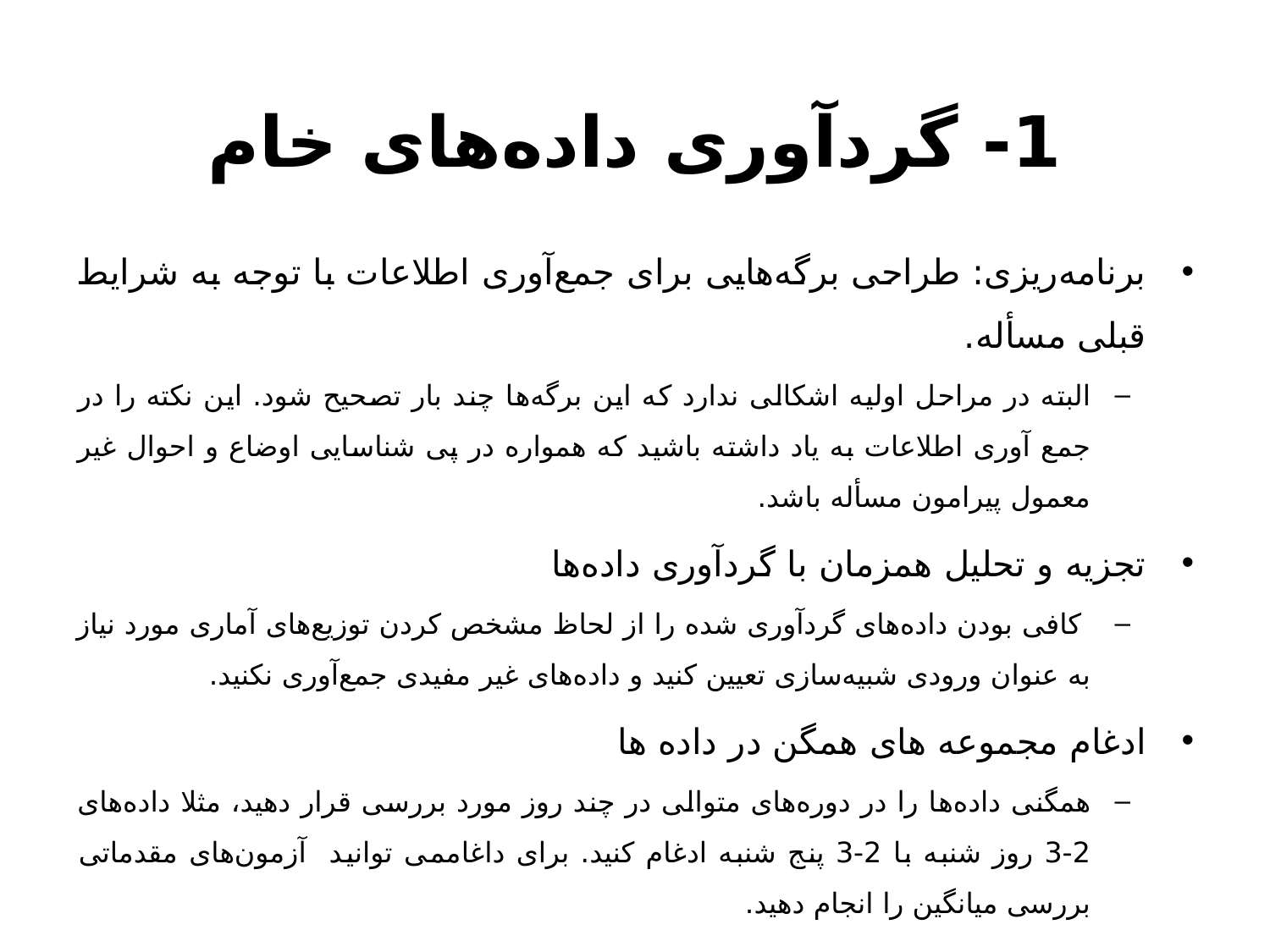

# 1- گردآوری داده‌های خام
برنامه‌ریزی: طراحی برگه‌هایی برای جمع‌آوری اطلاعات با توجه به شرایط قبلی مسأله.
البته در مراحل اولیه اشکالی ندارد که این برگه‌ها چند بار تصحیح شود. این نکته را در جمع آوری اطلاعات به یاد داشته باشید که همواره در پی شناسایی اوضاع و احوال غیر معمول پیرامون مسأله باشد.
تجزیه و تحلیل همزمان با گردآوری داده‌ها
 کافی بودن داده‌های گردآوری شده را از لحاظ مشخص کردن توزیع‌های آماری مورد نیاز به عنوان ورودی شبیه‌سازی تعیین کنید و داده‌های غیر مفیدی جمع‌آوری نکنید.
ادغام مجموعه های همگن در داده ها
همگنی داده‌ها را در دوره‌های متوالی در چند روز مورد بررسی قرار دهید، مثلا داده‌های 2-3 روز شنبه با 2-3 پنج شنبه ادغام کنید. برای داغاممی توانید  آزمون‌های مقدماتی بررسی میانگین را انجام دهید.
بررسی روابطه میان دو یا چند متغیر
بررسی خود همبستگی داده‌های ظاهرا مستقل